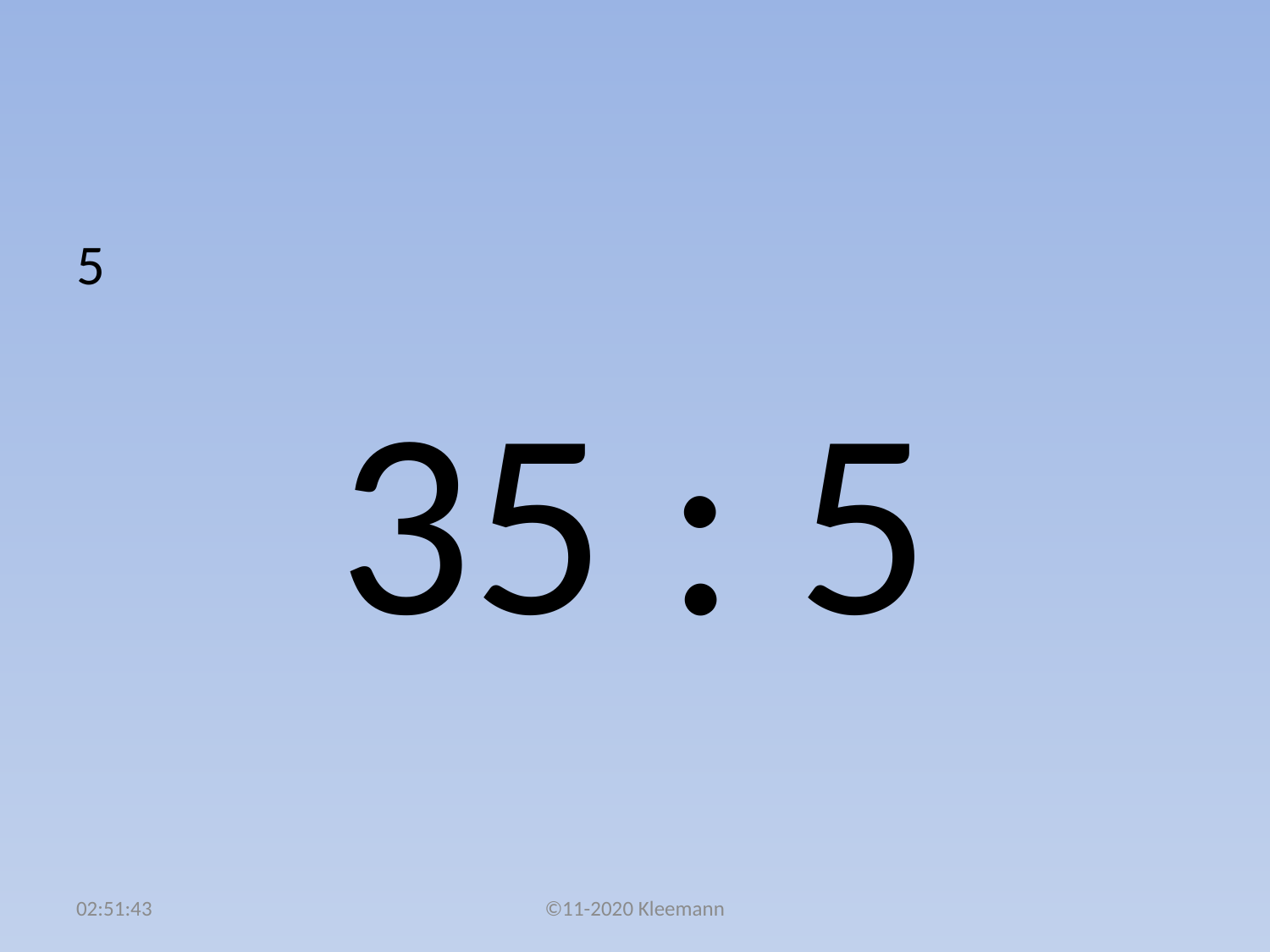

#
5
35 : 5
02:51:43
©11-2020 Kleemann